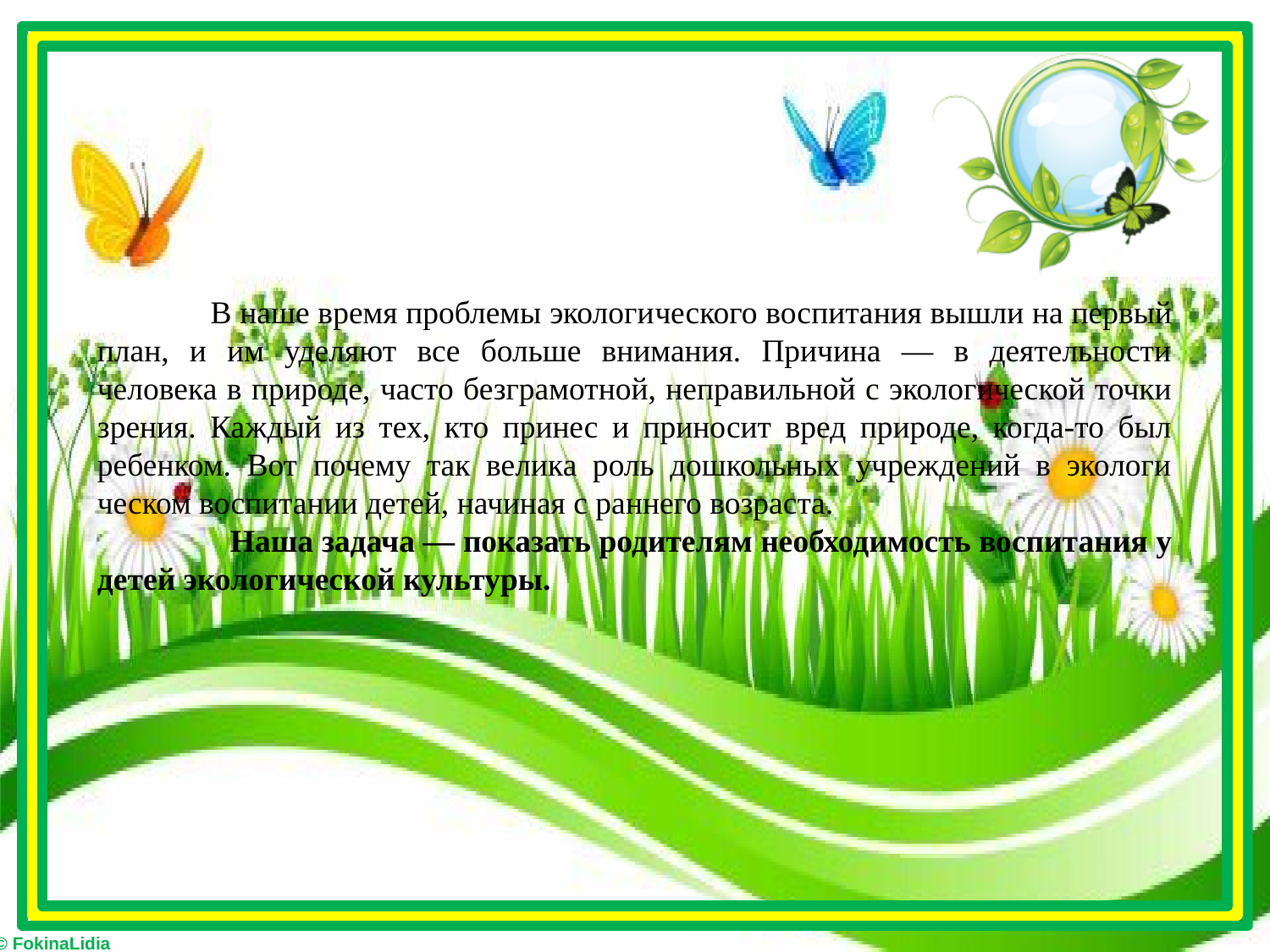

В наше время проблемы экологи­ческого воспитания вышли на первый план, и им уделяют все больше внимания. Причина — в деятельности человека в природе, часто безграмотной, неправильной с экологической точки зрения. Каждый из тех, кто принес и приносит вред природе, когда-то был ребенком. Вот почему так велика роль дошкольных учреждений в экологи­ческом воспитании детей, начиная с раннего возраста.
                Наша задача — показать родителям необходимость воспитания у детей экологической культуры.